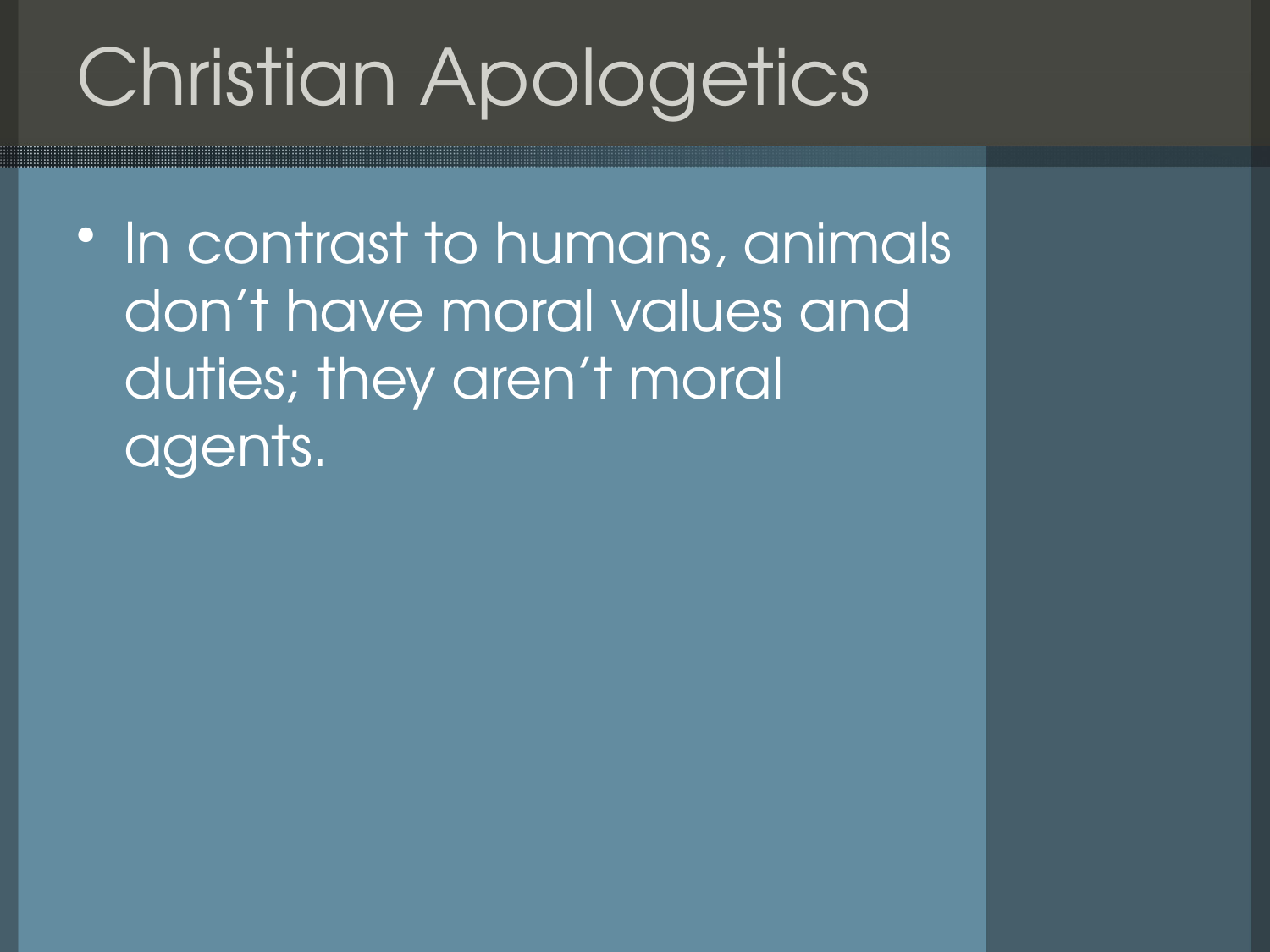

# Christian Apologetics
In contrast to humans, animals don’t have moral values and duties; they aren’t moral agents.